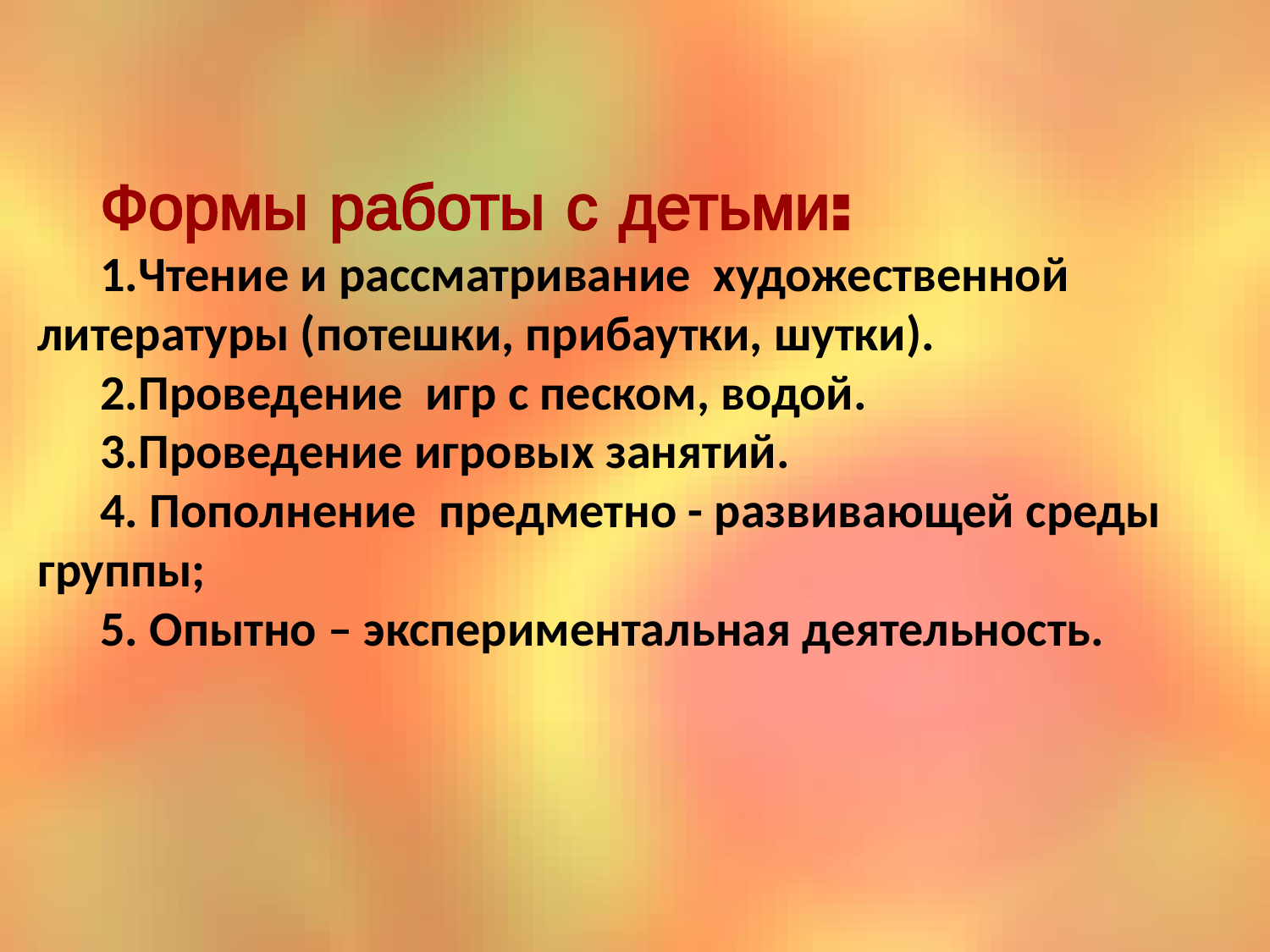

Формы работы с детьми:
1.Чтение и рассматривание  художественной литературы (потешки, прибаутки, шутки).
2.Проведение  игр с песком, водой.
3.Проведение игровых занятий.
4. Пополнение  предметно - развивающей среды группы;
5. Опытно – экспериментальная деятельность.